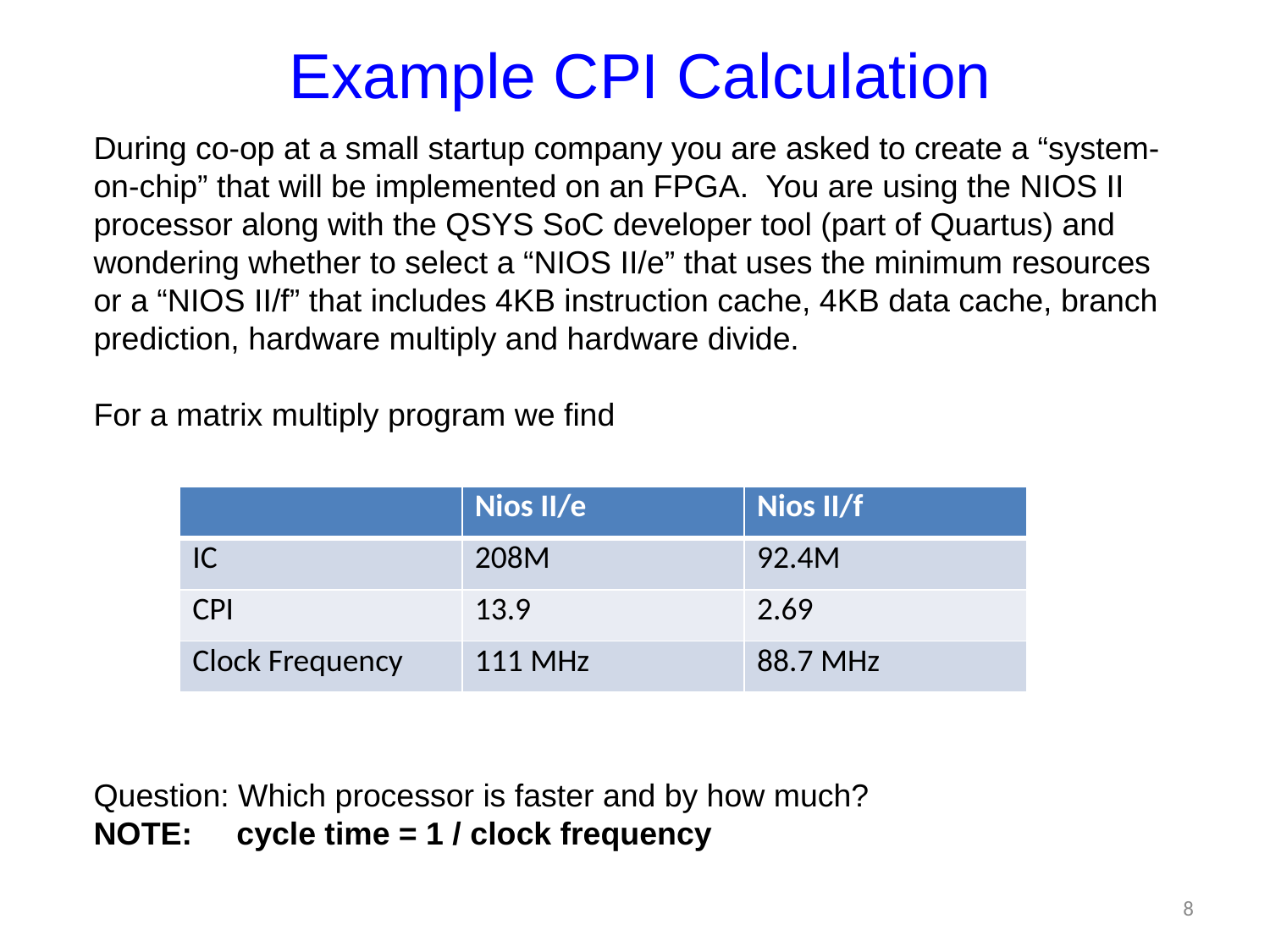

# Example CPI Calculation
During co-op at a small startup company you are asked to create a “system-on-chip” that will be implemented on an FPGA.  You are using the NIOS II processor along with the QSYS SoC developer tool (part of Quartus) and wondering whether to select a “NIOS II/e” that uses the minimum resources or a “NIOS II/f” that includes 4KB instruction cache, 4KB data cache, branch prediction, hardware multiply and hardware divide.

For a matrix multiply program we find

Question: Which processor is faster and by how much?
NOTE:     cycle time = 1 / clock frequency

|  | Nios II/e | Nios II/f |
| --- | --- | --- |
| IC | 208M | 92.4M |
| CPI | 13.9 | 2.69 |
| Clock Frequency | 111 MHz | 88.7 MHz |
8